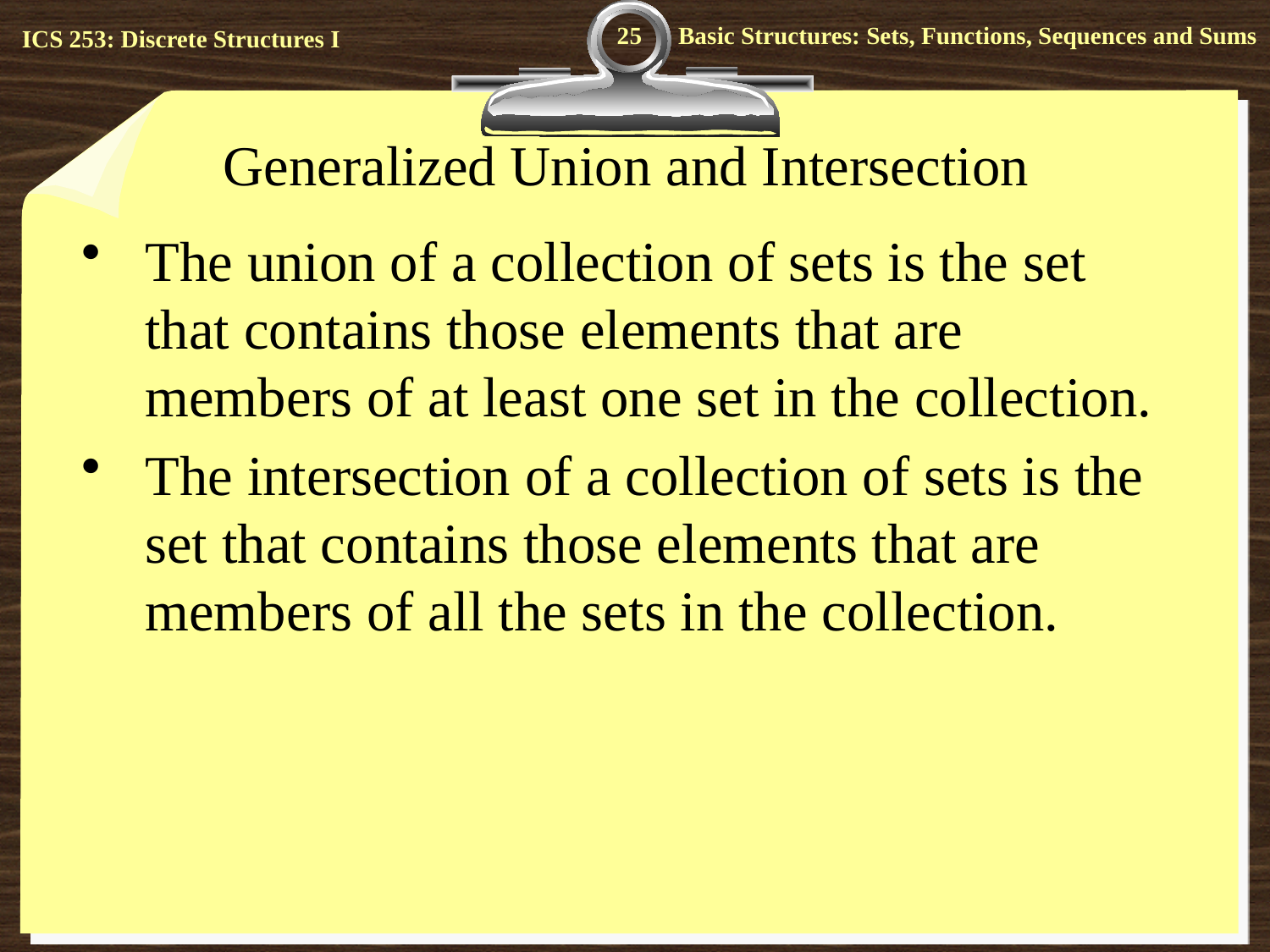

25
# Generalized Union and Intersection
The union of a collection of sets is the set that contains those elements that are members of at least one set in the collection.
The intersection of a collection of sets is the set that contains those elements that are members of all the sets in the collection.